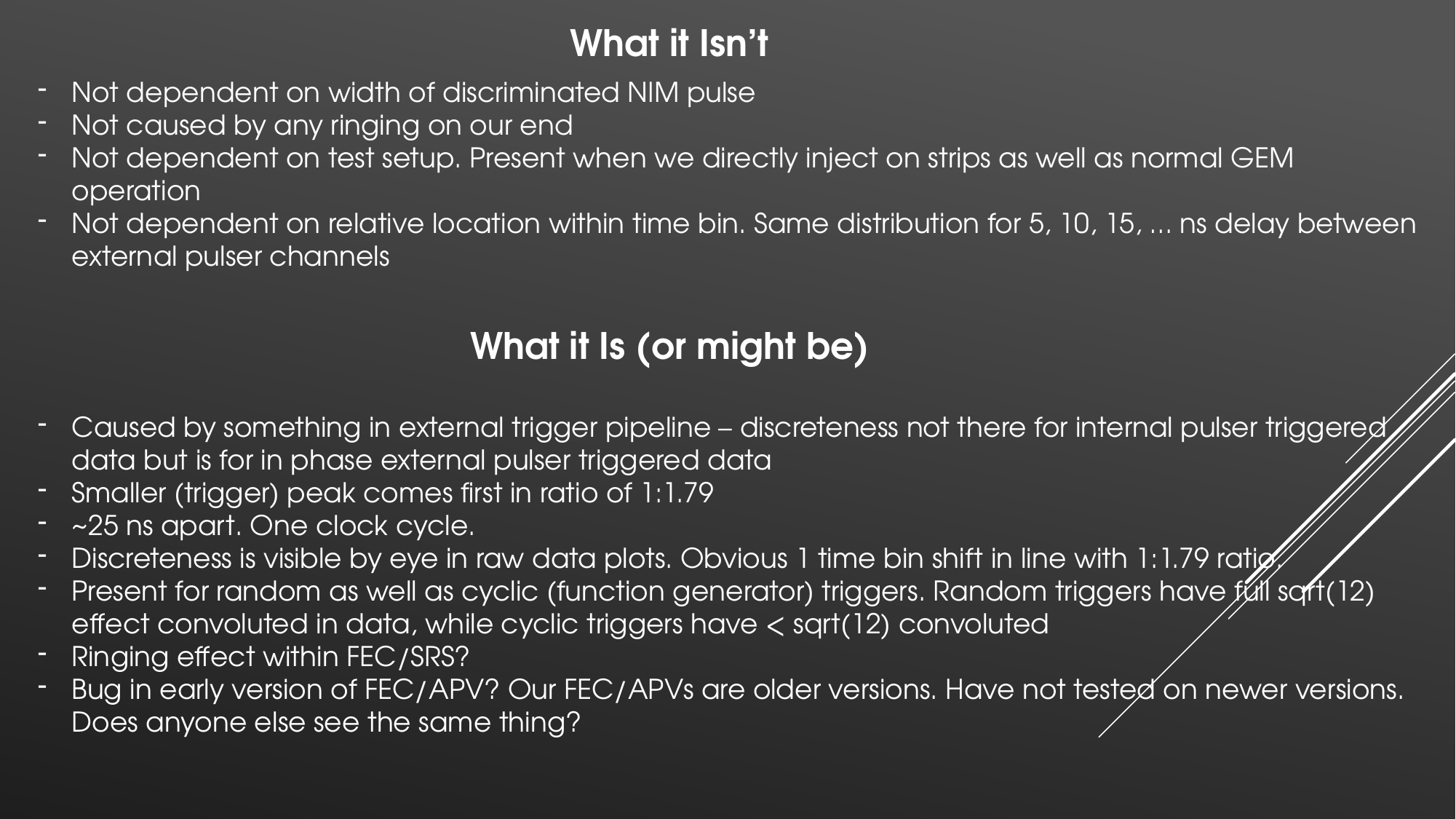

What it Isn’t
Not dependent on width of discriminated NIM pulse
Not caused by any ringing on our end
Not dependent on test setup. Present when we directly inject on strips as well as normal GEM operation
Not dependent on relative location within time bin. Same distribution for 5, 10, 15, … ns delay between external pulser channels
What it Is (or might be)
Caused by something in external trigger pipeline – discreteness not there for internal pulser triggered data but is for in phase external pulser triggered data
Smaller (trigger) peak comes first in ratio of 1:1.79
~25 ns apart. One clock cycle.
Discreteness is visible by eye in raw data plots. Obvious 1 time bin shift in line with 1:1.79 ratio.
Present for random as well as cyclic (function generator) triggers. Random triggers have full sqrt(12) effect convoluted in data, while cyclic triggers have < sqrt(12) convoluted
Ringing effect within FEC/SRS?
Bug in early version of FEC/APV? Our FEC/APVs are older versions. Have not tested on newer versions. Does anyone else see the same thing?